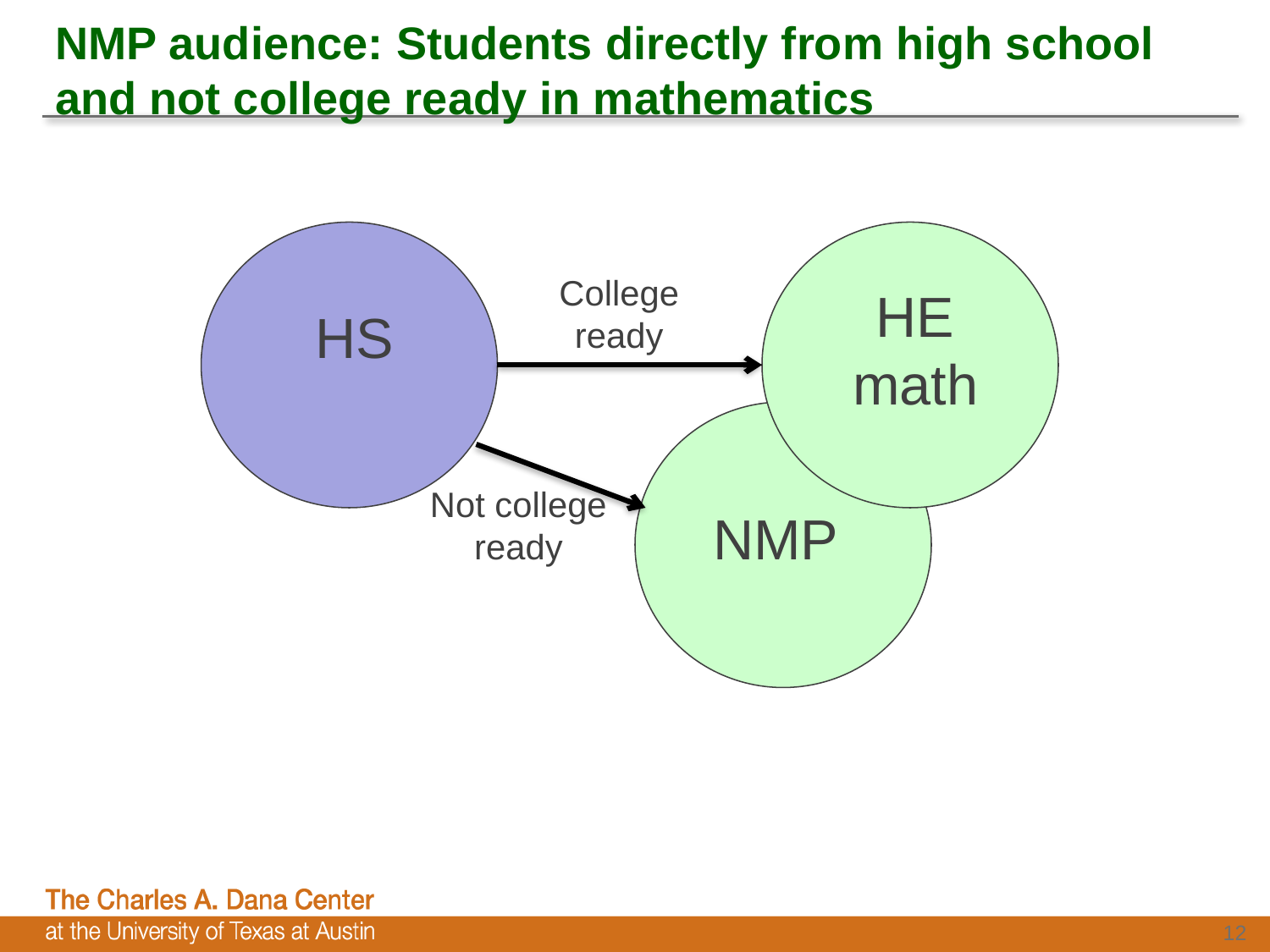

# NMP audience: Students directly from high school and not college ready in mathematics

College ready
HE math
HS

Not college ready
NMP
12